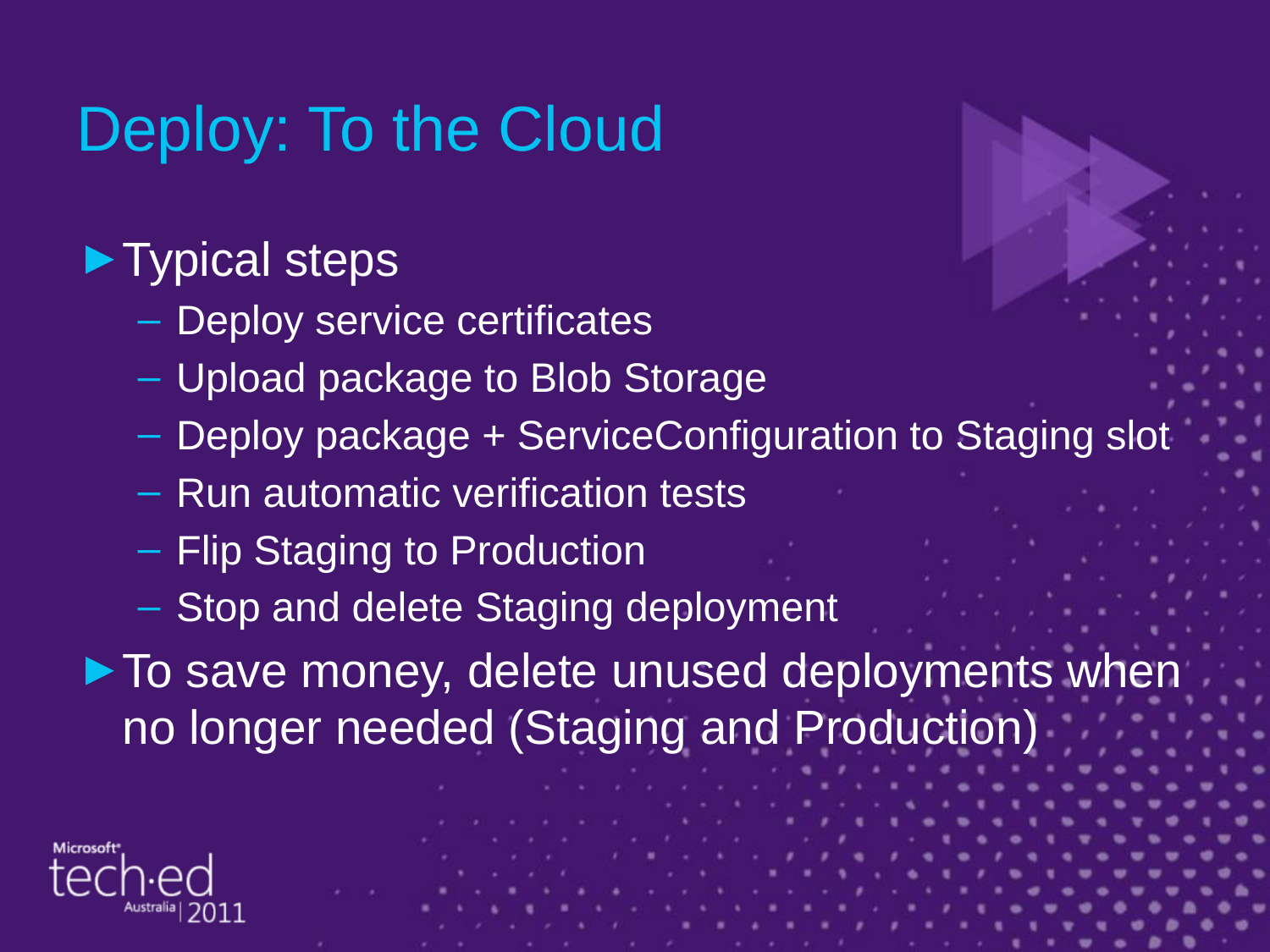

# Deploy: To the Cloud
Typical steps
Deploy service certificates
Upload package to Blob Storage
Deploy package + ServiceConfiguration to Staging slot
Run automatic verification tests
Flip Staging to Production
Stop and delete Staging deployment
To save money, delete unused deployments when no longer needed (Staging and Production)